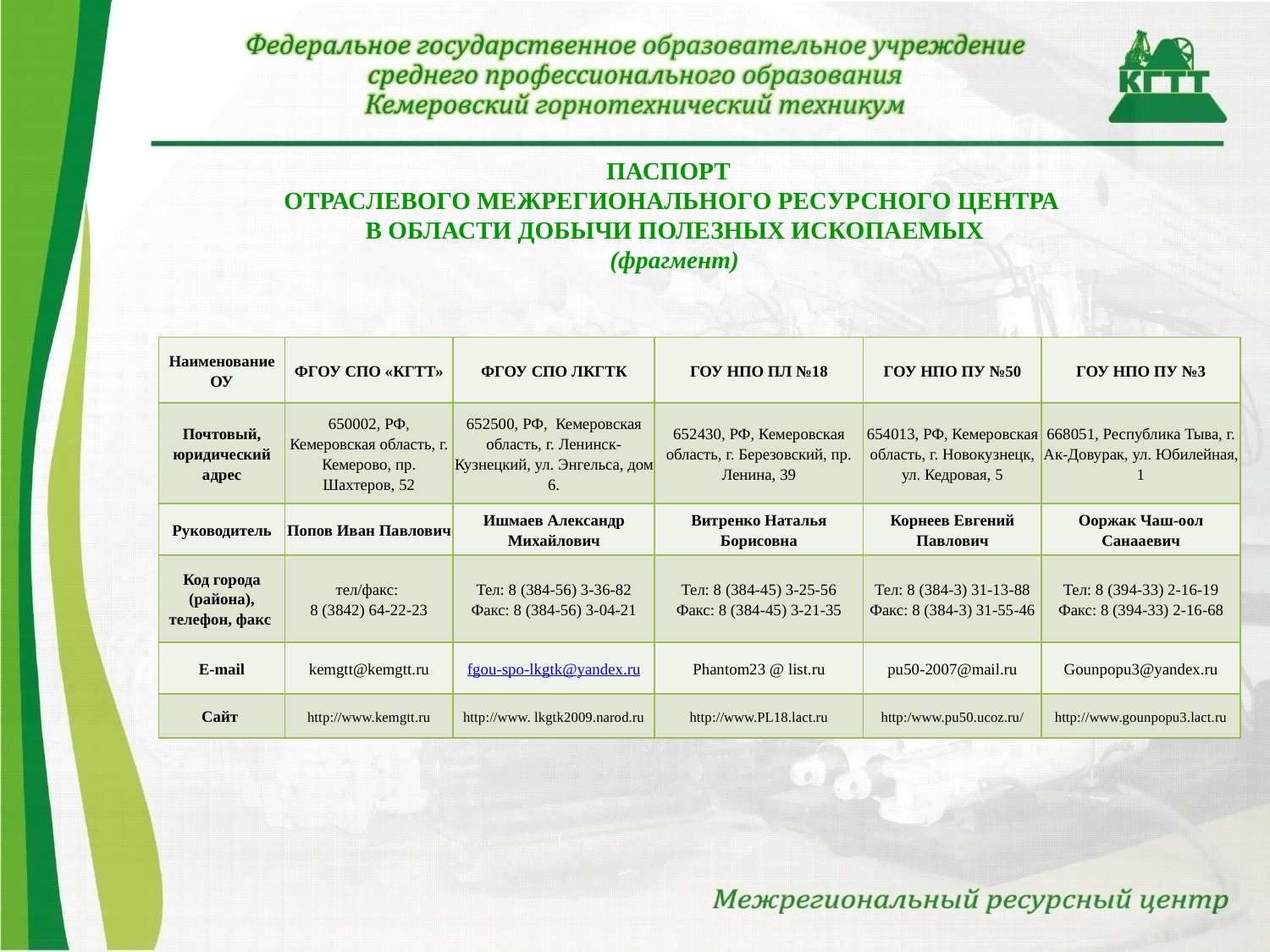

ПАСПОРТ
ОТРАСЛЕВОГО МЕЖРЕГИОНАЛЬНОГО РЕСУРСНОГО ЦЕНТРА
В ОБЛАСТИ ДОБЫЧИ ПОЛЕЗНЫХ ИСКОПАЕМЫХ
(фрагмент)
| Наименование ОУ | ФГОУ СПО «КГТТ» | ФГОУ СПО ЛКГТК | ГОУ НПО ПЛ №18 | ГОУ НПО ПУ №50 | ГОУ НПО ПУ №3 |
| --- | --- | --- | --- | --- | --- |
| Почтовый, юридический адрес | 650002, РФ, Кемеровская область, г. Кемерово, пр. Шахтеров, 52 | 652500, РФ, Кемеровская область, г. Ленинск-Кузнецкий, ул. Энгельса, дом 6. | 652430, РФ, Кемеровская область, г. Березовский, пр. Ленина, 39 | 654013, РФ, Кемеровская область, г. Новокузнецк, ул. Кедровая, 5 | 668051, Республика Тыва, г. Ак-Довурак, ул. Юбилейная, 1 |
| Руководитель | Попов Иван Павлович | Ишмаев Александр Михайлович | Витренко Наталья Борисовна | Корнеев Евгений Павлович | Ооржак Чаш-оол Санааевич |
| Код города (района), телефон, факс | тел/факс: 8 (3842) 64-22-23 | Тел: 8 (384-56) 3-36-82 Факс: 8 (384-56) 3-04-21 | Тел: 8 (384-45) 3-25-56 Факс: 8 (384-45) 3-21-35 | Тел: 8 (384-3) 31-13-88 Факс: 8 (384-3) 31-55-46 | Тел: 8 (394-33) 2-16-19 Факс: 8 (394-33) 2-16-68 |
| E-mail | kemgtt@kemgtt.ru | fgou-spo-lkgtk@yandex.ru | Phantom23 @ list.ru | pu50-2007@mail.ru | Gounpopu3@yandex.ru |
| Сайт | http://www.kemgtt.ru | http://www. lkgtk2009.narod.ru | http://www.PL18.lact.ru | http:/www.pu50.ucoz.ru/ | http://www.gounpopu3.lact.ru |